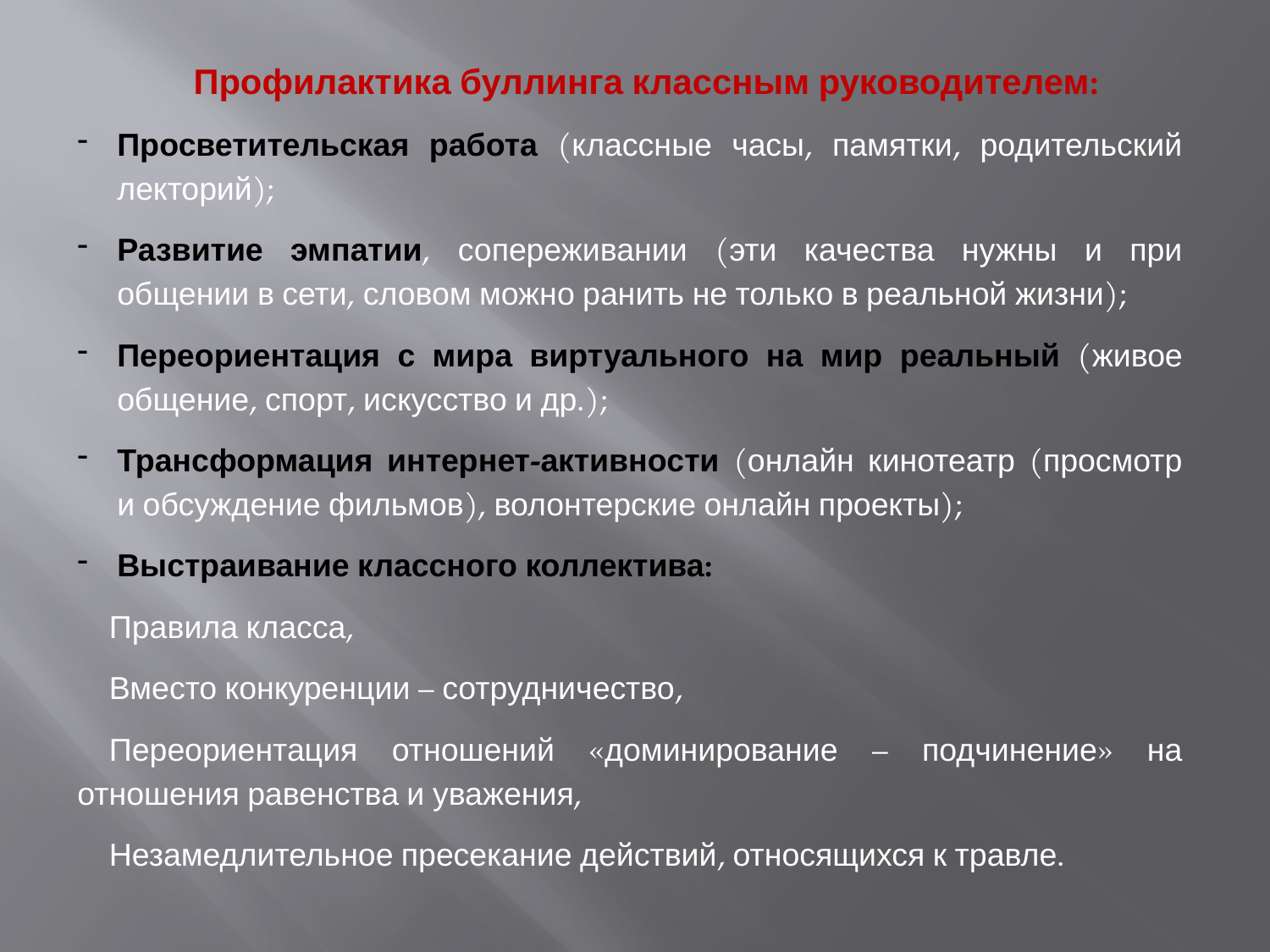

Профилактика буллинга классным руководителем:
Просветительская работа (классные часы, памятки, родительский лекторий);
Развитие эмпатии, сопереживании (эти качества нужны и при общении в сети, словом можно ранить не только в реальной жизни);
Переориентация с мира виртуального на мир реальный (живое общение, спорт, искусство и др.);
Трансформация интернет-активности (онлайн кинотеатр (просмотр и обсуждение фильмов), волонтерские онлайн проекты);
Выстраивание классного коллектива:
Правила класса,
Вместо конкуренции – сотрудничество,
Переориентация отношений «доминирование – подчинение» на отношения равенства и уважения,
Незамедлительное пресекание действий, относящихся к травле.